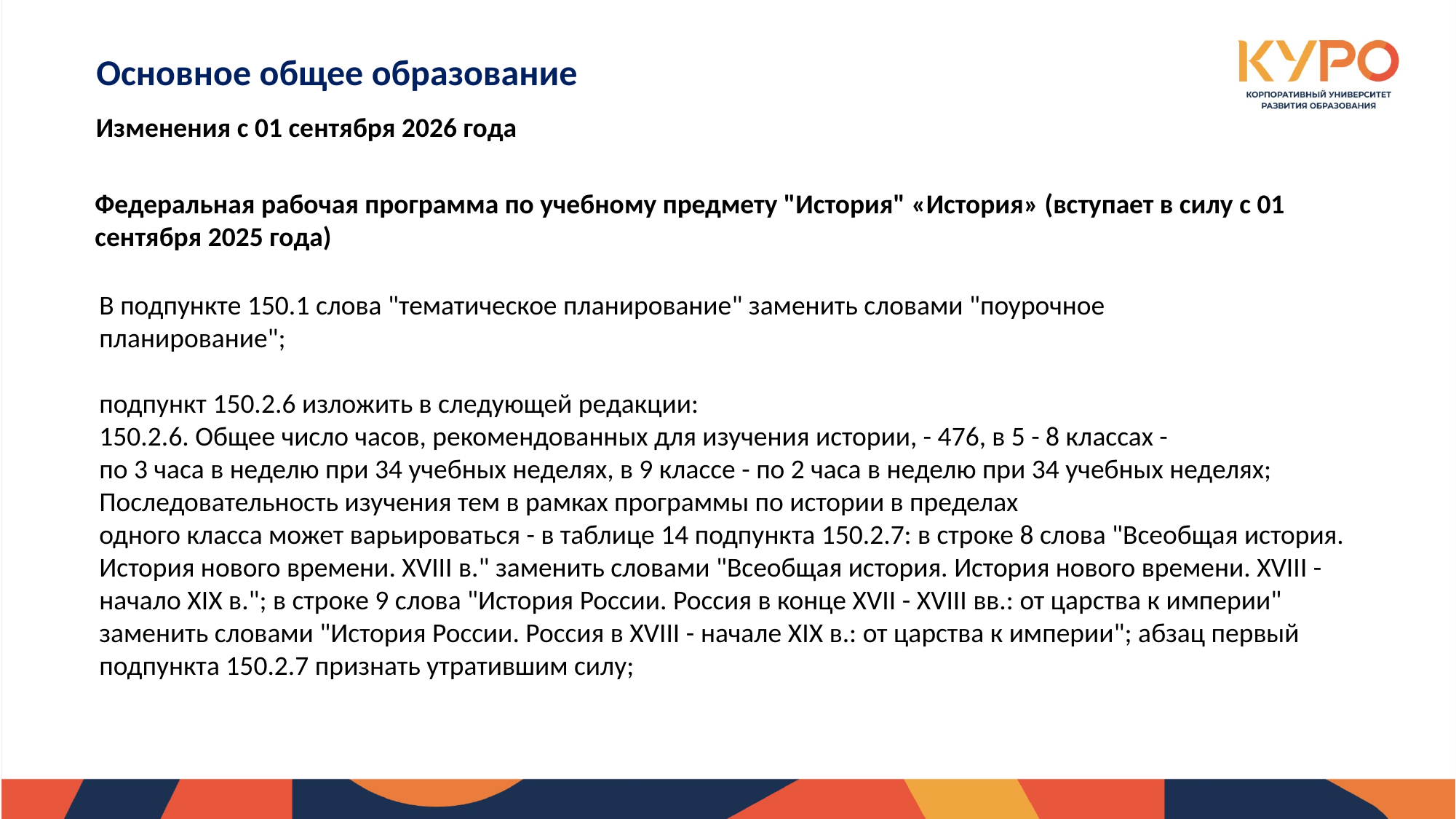

Основное общее образование
Изменения с 01 сентября 2026 года
Федеральная рабочая программа по учебному предмету "История" «История» (вступает в силу с 01 сентября 2025 года)
В подпункте 150.1 слова "тематическое планирование" заменить словами "поурочное
планирование";

подпункт 150.2.6 изложить в следующей редакции:
150.2.6. Общее число часов, рекомендованных для изучения истории, - 476, в 5 - 8 классах -
по 3 часа в неделю при 34 учебных неделях, в 9 классе - по 2 часа в неделю при 34 учебных неделях;
Последовательность изучения тем в рамках программы по истории в пределах
одного класса может варьироваться - в таблице 14 подпункта 150.2.7: в строке 8 слова "Всеобщая история. История нового времени. XVIII в." заменить словами "Всеобщая история. История нового времени. XVIII - начало XIX в."; в строке 9 слова "История России. Россия в конце XVII - XVIII вв.: от царства к империи" заменить словами "История России. Россия в XVIII - начале XIX в.: от царства к империи"; абзац первый подпункта 150.2.7 признать утратившим силу;